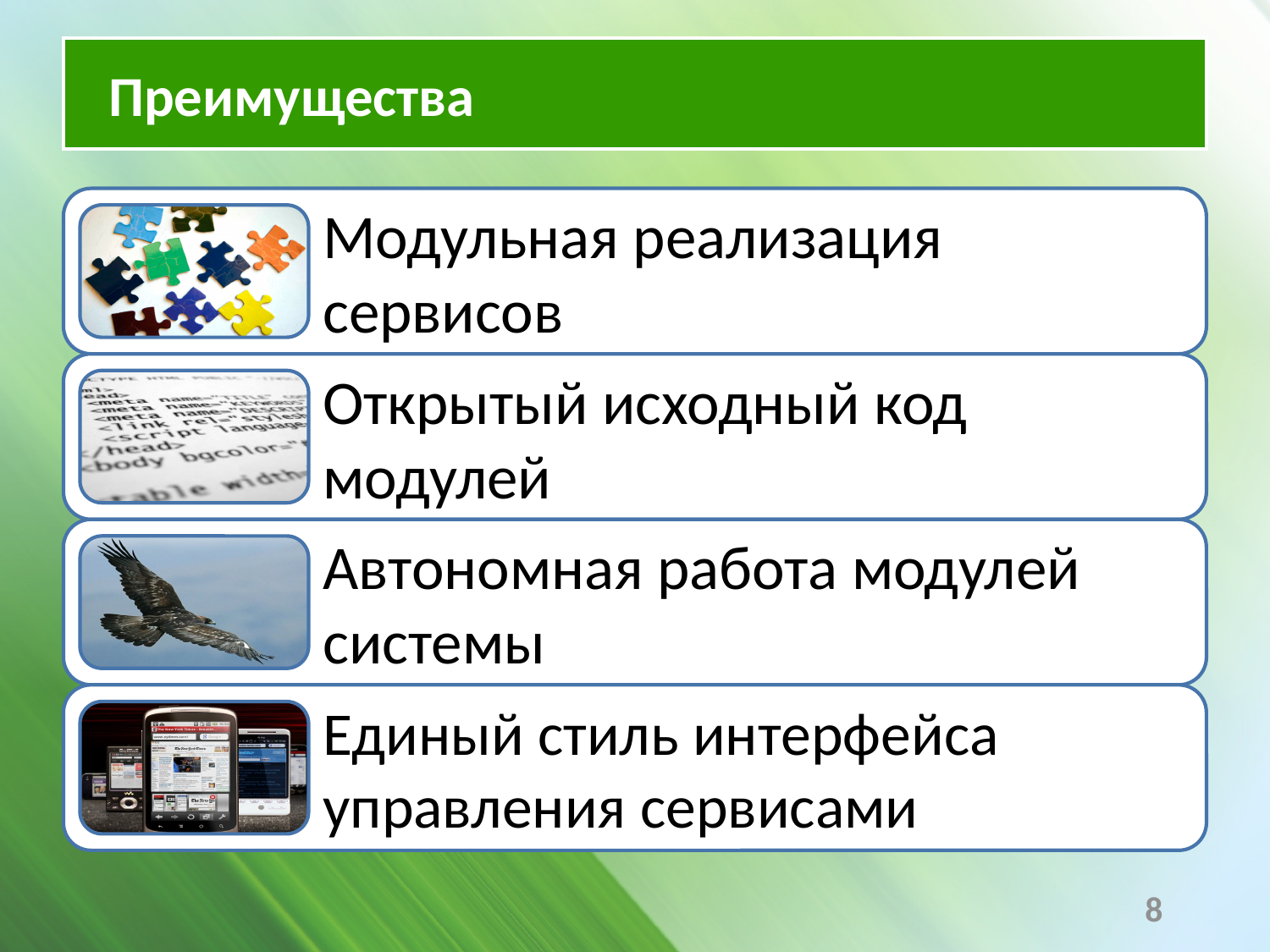

# Преимущества
Модульная реализация сервисов
Открытый исходный код модулей
Автономная работа модулей системы
Единый стиль интерфейса управления сервисами
8